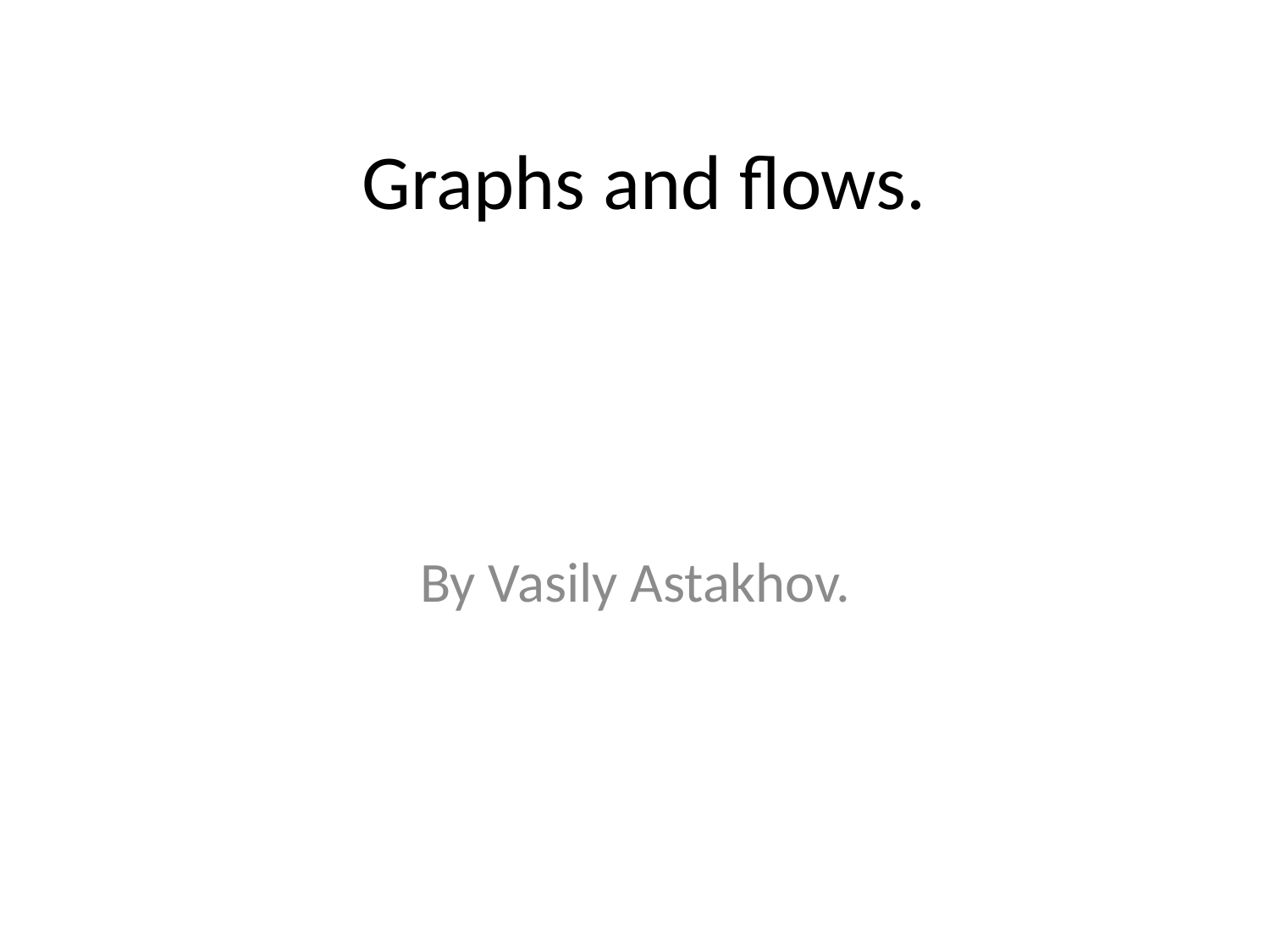

# Graphs and flows.
By Vasily Astakhov.